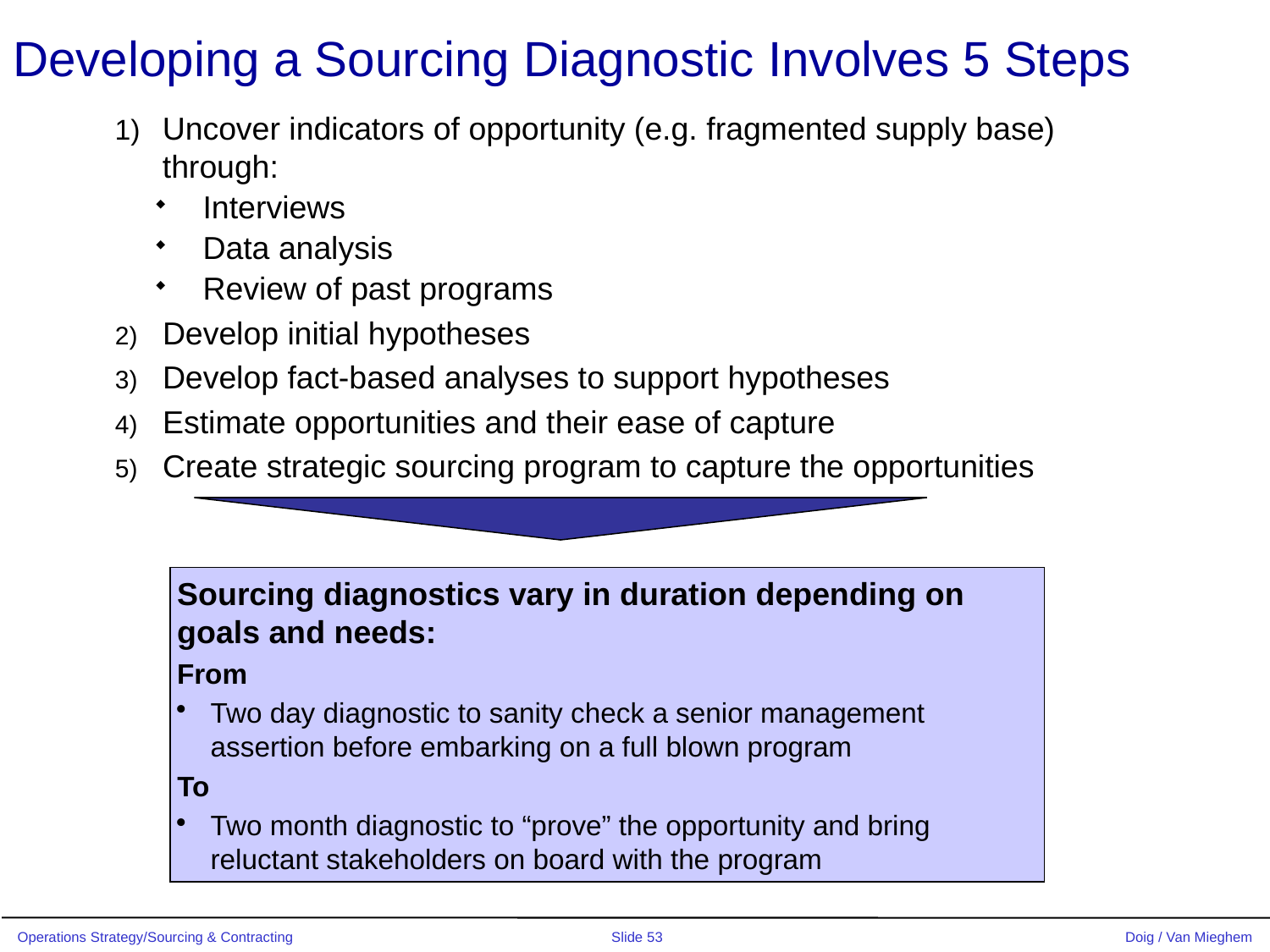

Developing a Sourcing Diagnostic Involves 5 Steps
Uncover indicators of opportunity (e.g. fragmented supply base) through:
Interviews
Data analysis
Review of past programs
Develop initial hypotheses
Develop fact-based analyses to support hypotheses
Estimate opportunities and their ease of capture
Create strategic sourcing program to capture the opportunities

Sourcing diagnostics vary in duration depending on goals and needs:
From
Two day diagnostic to sanity check a senior management assertion before embarking on a full blown program
To
Two month diagnostic to “prove” the opportunity and bring reluctant stakeholders on board with the program